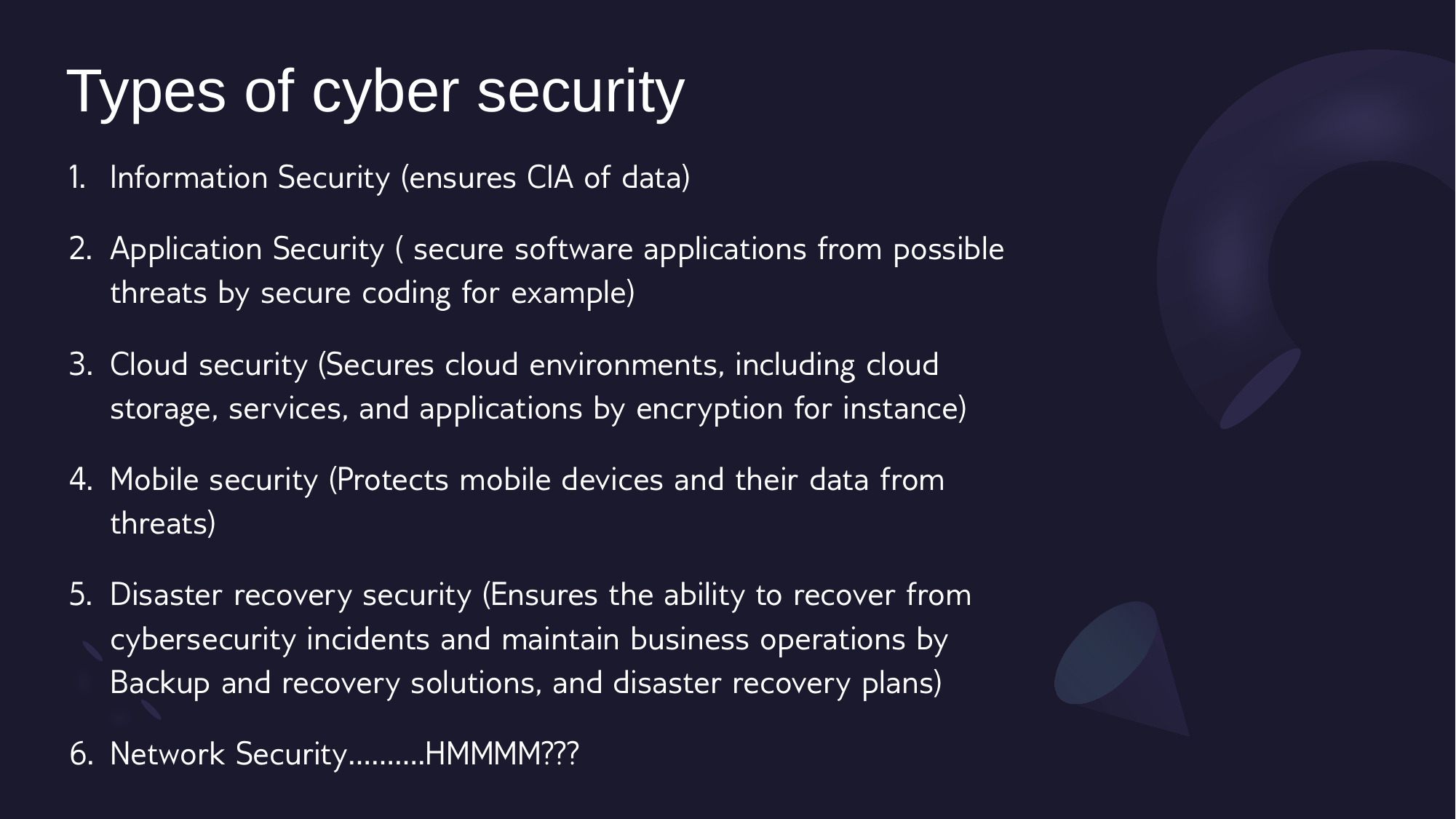

# Types of cyber security
Information Security (ensures CIA of data)
Application Security ( secure software applications from possible threats by secure coding for example)
Cloud security (Secures cloud environments, including cloud storage, services, and applications by encryption for instance)
Mobile security (Protects mobile devices and their data from threats)
Disaster recovery security (Ensures the ability to recover from cybersecurity incidents and maintain business operations by Backup and recovery solutions, and disaster recovery plans)
Network Security……….HMMMM???